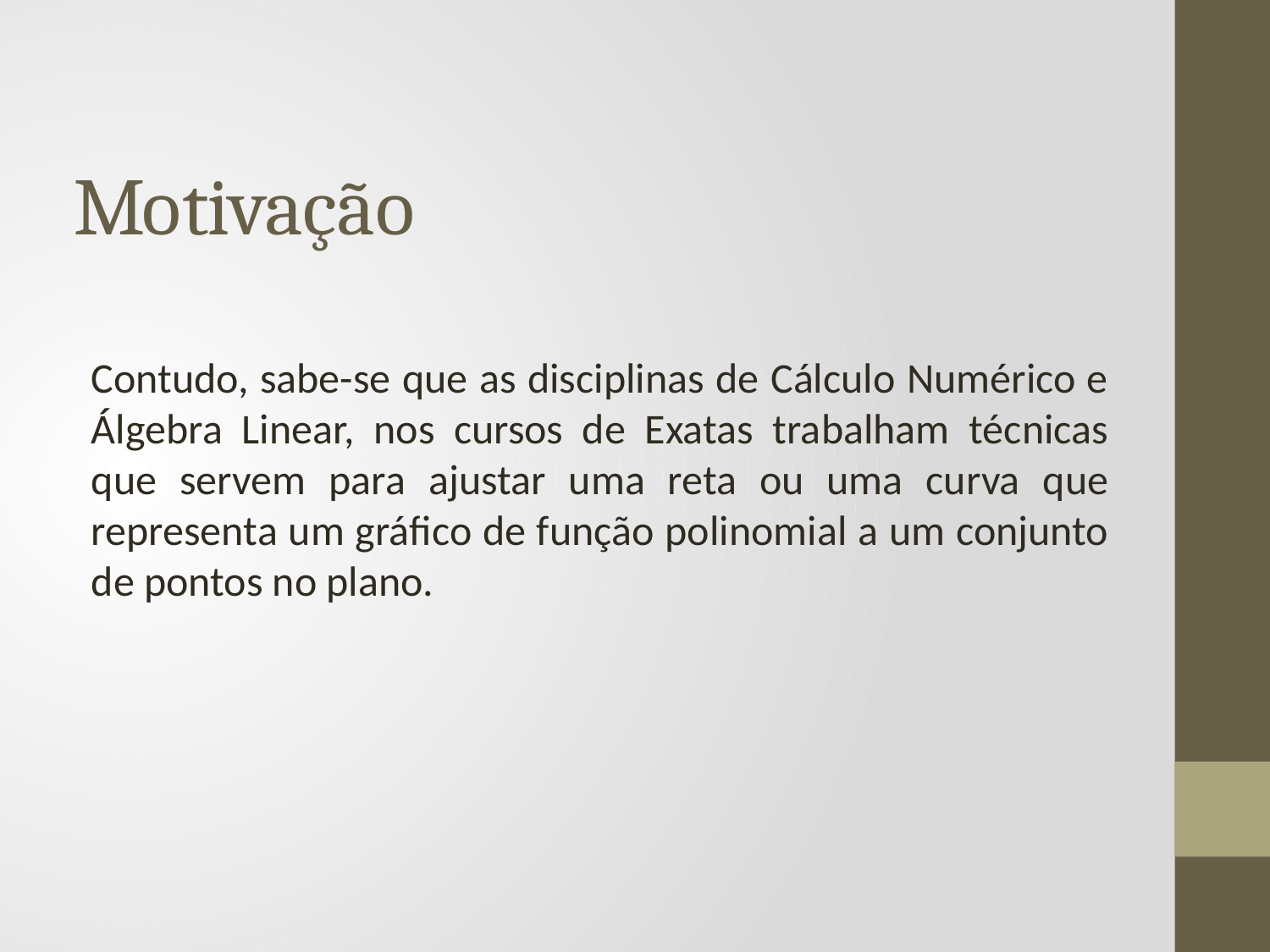

# Motivação

Contudo, sabe-se que as disciplinas de Cálculo Numérico e Álgebra Linear, nos cursos de Exatas trabalham técnicas que servem para ajustar uma reta ou uma curva que representa um gráfico de função polinomial a um conjunto de pontos no plano.